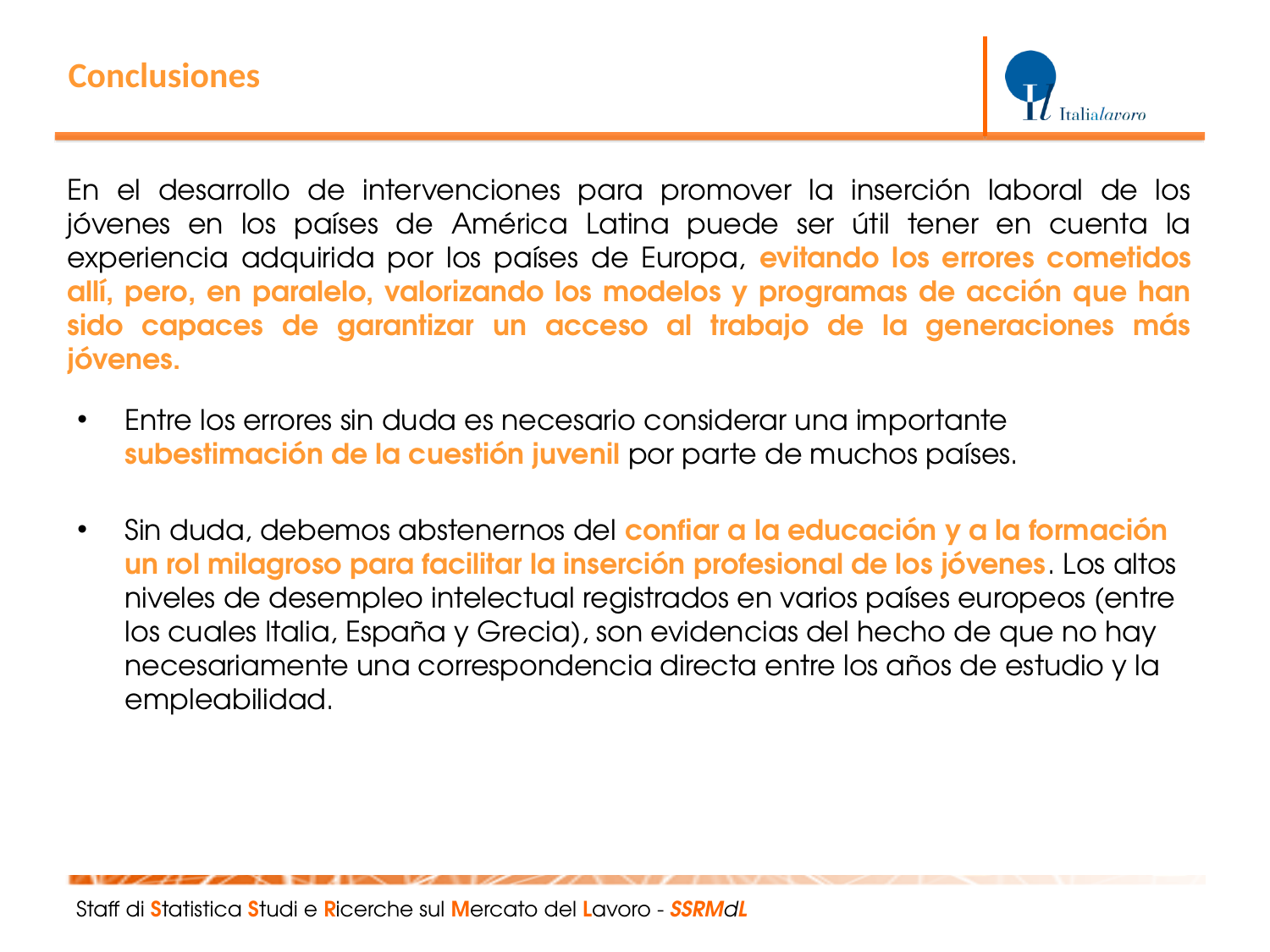

Conclusiones
En el desarrollo de intervenciones para promover la inserción laboral de los jóvenes en los países de América Latina puede ser útil tener en cuenta la experiencia adquirida por los países de Europa, evitando los errores cometidos allí, pero, en paralelo, valorizando los modelos y programas de acción que han sido capaces de garantizar un acceso al trabajo de la generaciones más jóvenes.
Entre los errores sin duda es necesario considerar una importante subestimación de la cuestión juvenil por parte de muchos países.
Sin duda, debemos abstenernos del confiar a la educación y a la formación un rol milagroso para facilitar la inserción profesional de los jóvenes. Los altos niveles de desempleo intelectual registrados en varios países europeos (entre los cuales Italia, España y Grecia), son evidencias del hecho de que no hay necesariamente una correspondencia directa entre los años de estudio y la empleabilidad.
Staff di Statistica Studi e Ricerche sul Mercato del Lavoro - SSRMdL